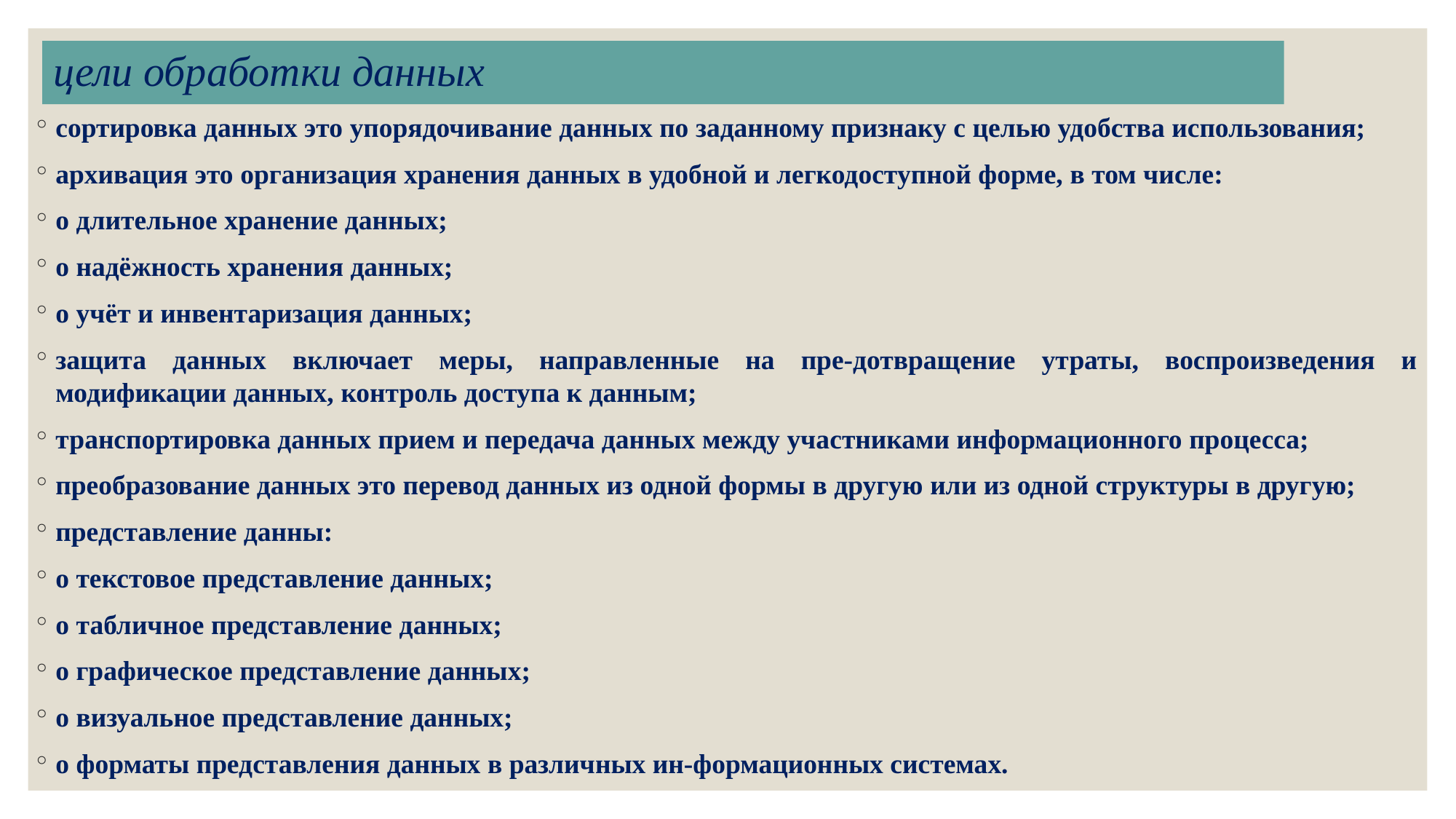

# цели обработки данных
сортировка данных это упорядочивание данных по заданному признаку с целью удобства использования;
архивация это организация хранения данных в удобной и легкодоступной форме, в том числе:
o длительное хранение данных;
o надёжность хранения данных;
o учёт и инвентаризация данных;
защита данных включает меры, направленные на пре-дотвращение утраты, воспроизведения и модификации данных, контроль доступа к данным;
транспортировка данных прием и передача данных между участниками информационного процесса;
преобразование данных это перевод данных из одной формы в другую или из одной структуры в другую;
представление данны:
o текстовое представление данных;
o табличное представление данных;
o графическое представление данных;
o визуальное представление данных;
o форматы представления данных в различных ин-формационных системах.